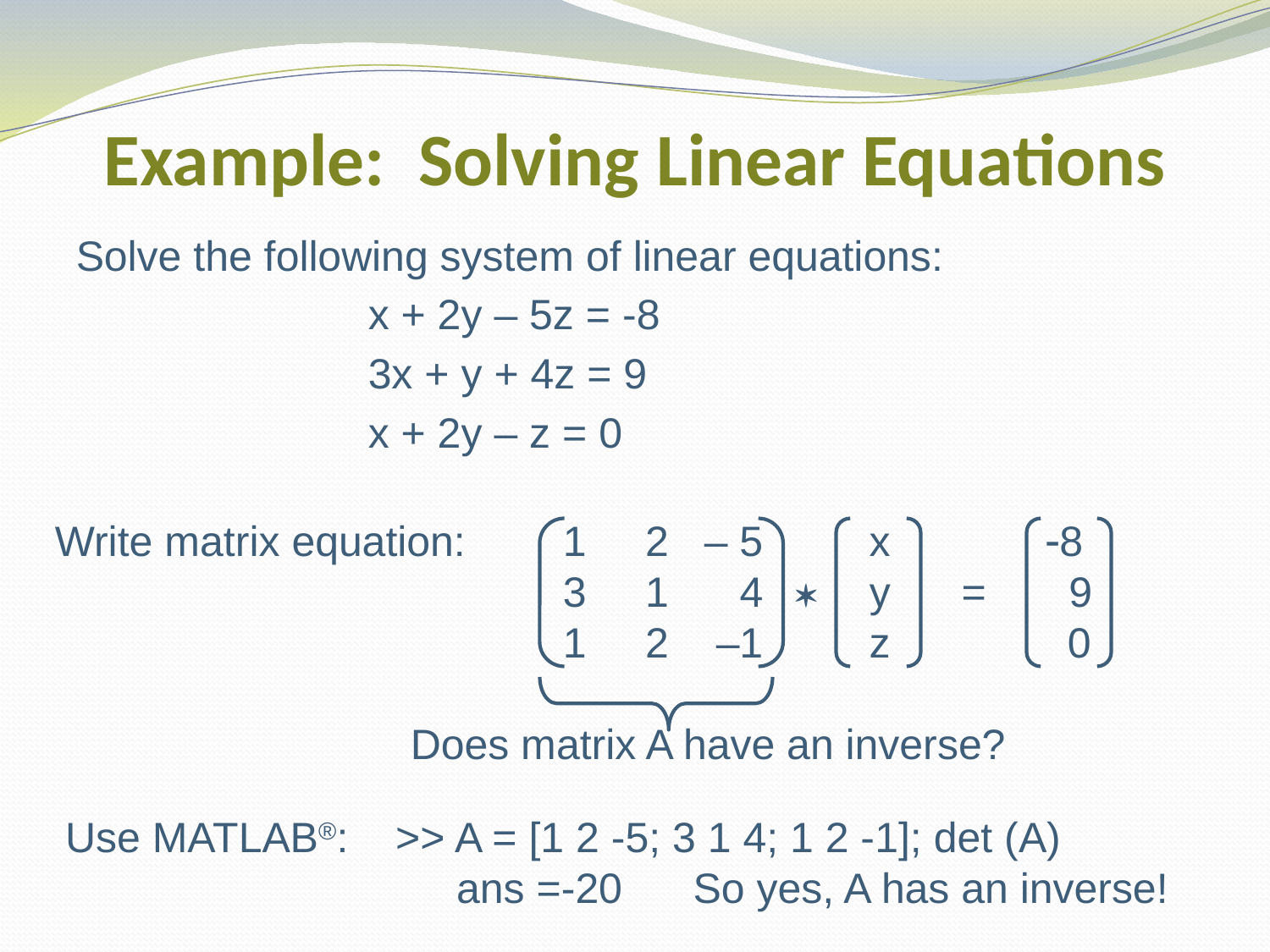

# Example:  Solving Linear Equations
Solve the following system of linear equations:
			x + 2y – 5z = -8
			3x + y + 4z = 9
			x + 2y – z = 0

Write matrix equation:  	1     2   – 5         x             −8
			     	3     1      4         y      =       9
				1     2    –1         z               0

                              Does matrix A have an inverse?

∗

Use MATLAB®:    >> A = [1 2 -5; 3 1 4; 1 2 -1]; det (A)
                                 ans =-20      So yes, A has an inverse!